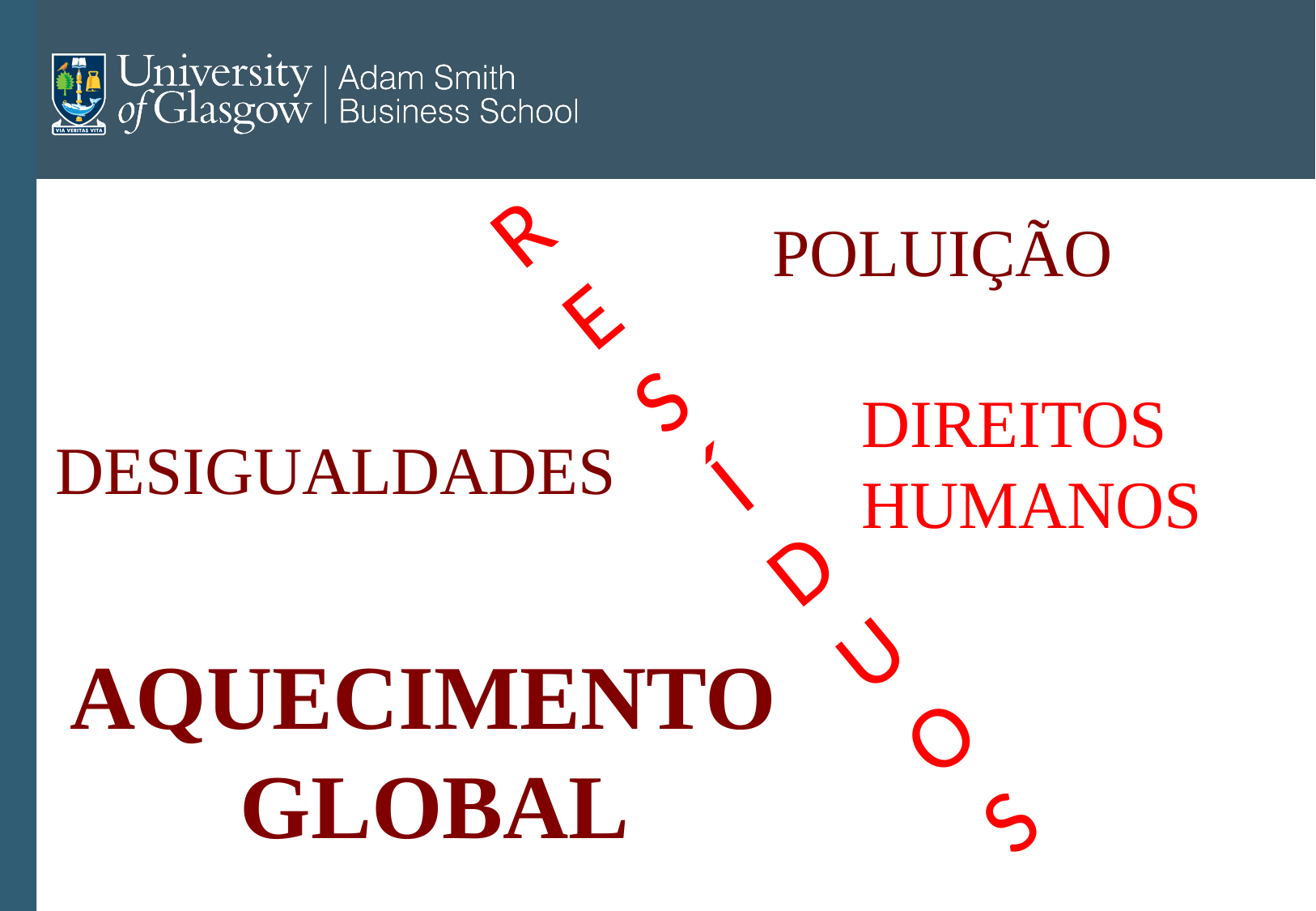

POLUIÇÃO
DIREITOS HUMANOS
DESIGUALDADES

RES
Í
DU
OS
AQUECIMENTO
GLOBAL